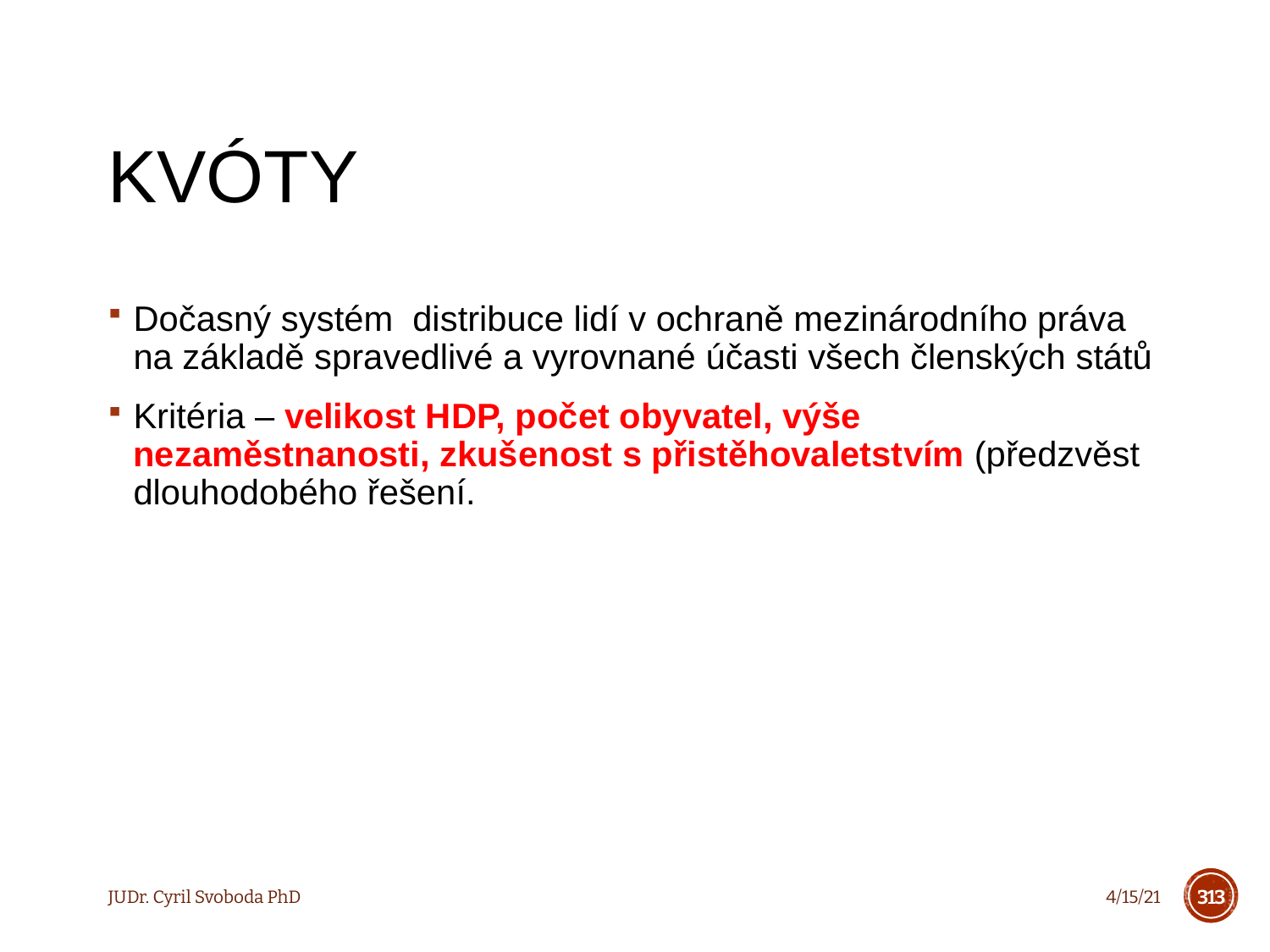

# Kvóty
Dočasný systém  distribuce lidí v ochraně mezinárodního práva na základě spravedlivé a vyrovnané účasti všech členských států
Kritéria – velikost HDP, počet obyvatel, výše nezaměstnanosti, zkušenost s přistěhovaletstvím (předzvěst dlouhodobého řešení.
JUDr. Cyril Svoboda PhD
4/15/21
313